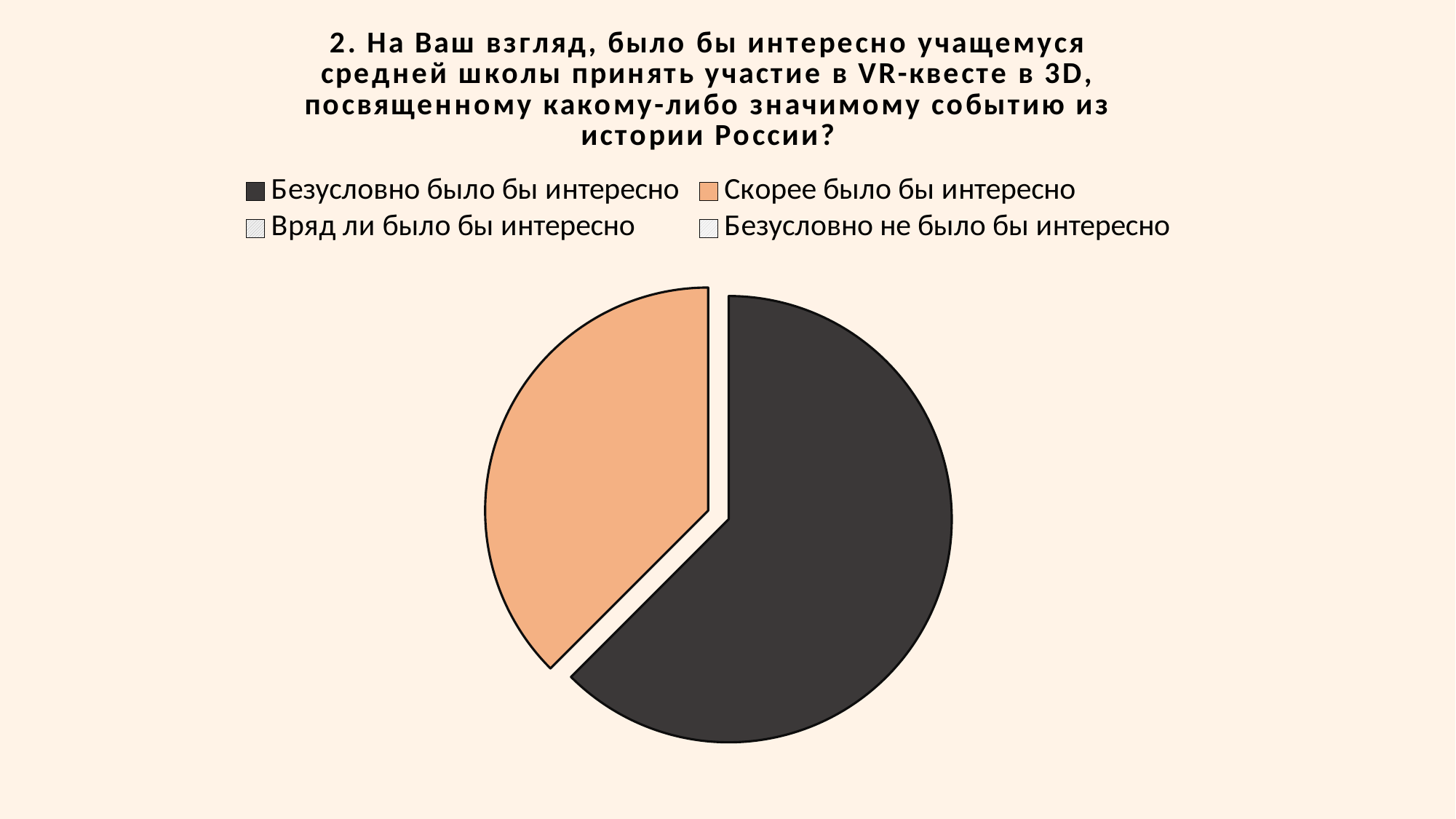

### Chart: 2. На Ваш взгляд, было бы интересно учащемуся средней школы принять участие в VR-квесте в 3D, посвященному какому-либо значимому событию из истории России?

| Category | На Ваш взгляд, было бы интересно учащемуся средней школы принять участие в VR-квесте в 3D, посвященому какому-либо значимому событию из истории России? |
|---|---|
| Безусловно было бы интересно | 0.625 |
| Скорее было бы интересно | 0.375 |
| Вряд ли было бы интересно | 0.0 |
| Безусловно не было бы интересно | 0.0 |